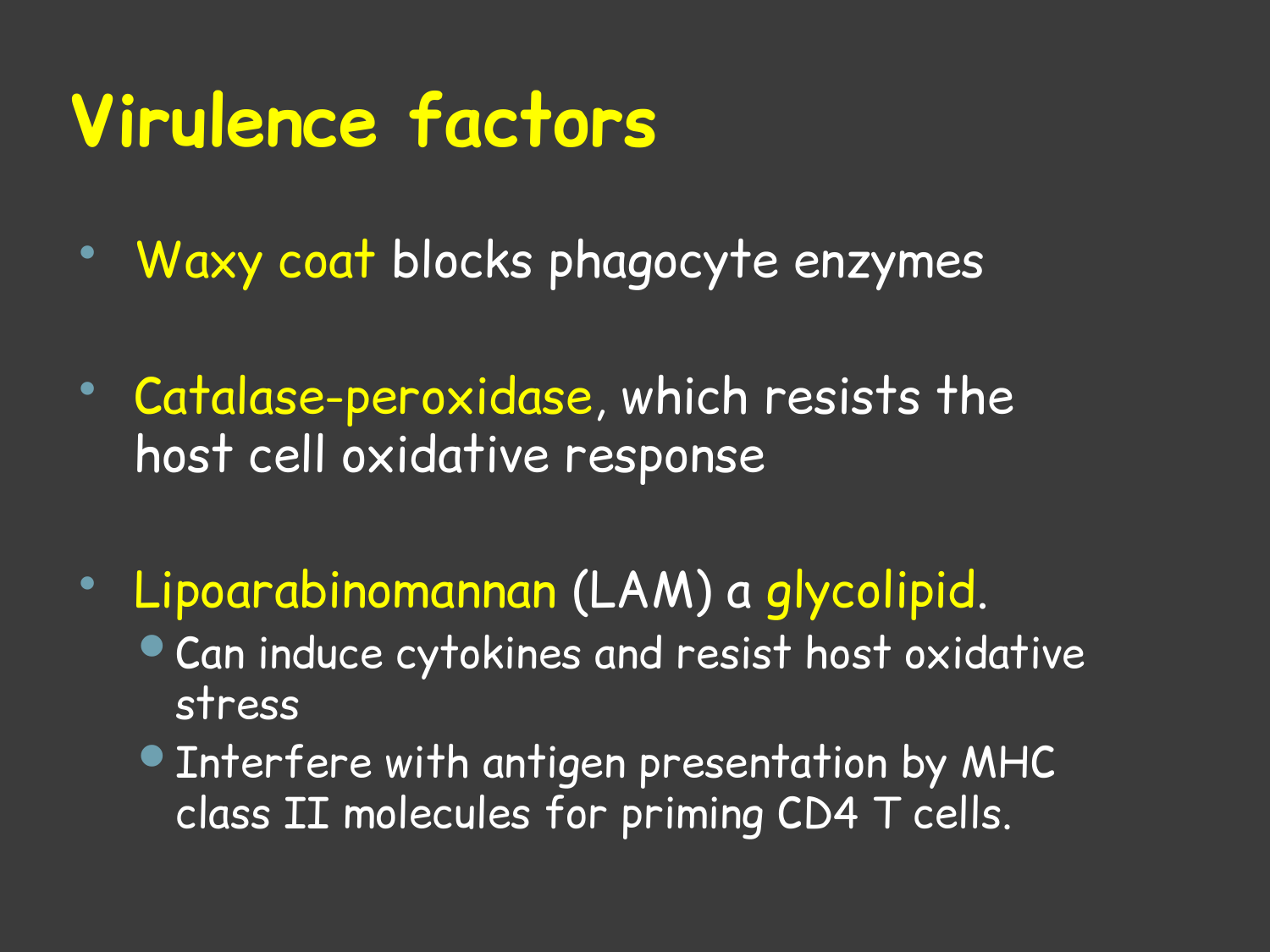

# Virulence factors
Waxy coat blocks phagocyte enzymes

Catalase-peroxidase, which resists the host cell oxidative response

Lipoarabinomannan (LAM) a glycolipid.
Can induce cytokines and resist host oxidative stress
Interfere with antigen presentation by MHC class II molecules for priming CD4 T cells.